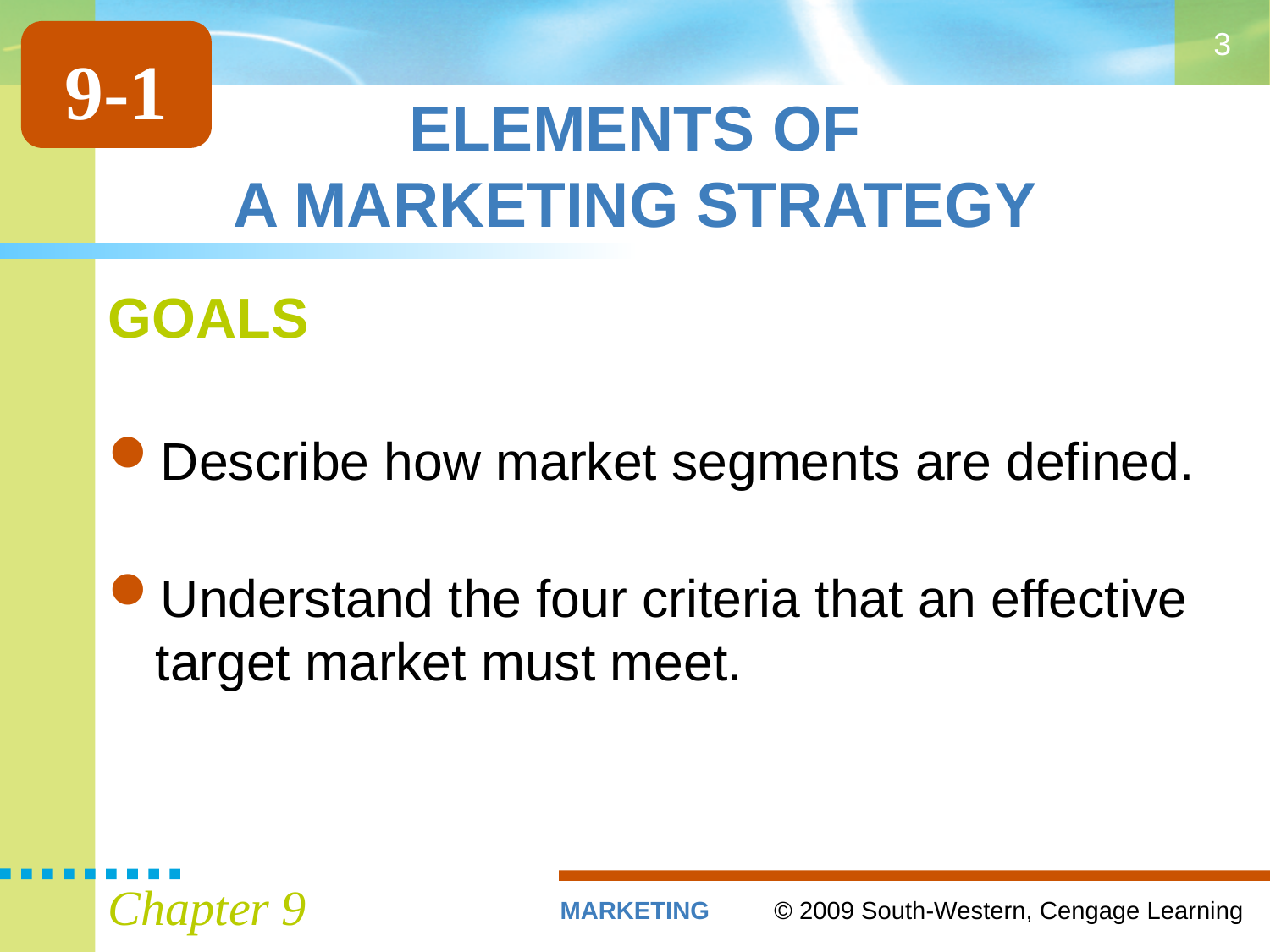

3
9-1
# ELEMENTS OF A MARKETING STRATEGY
GOALS
Describe how market segments are defined.
Understand the four criteria that an effective target market must meet.
Chapter 9